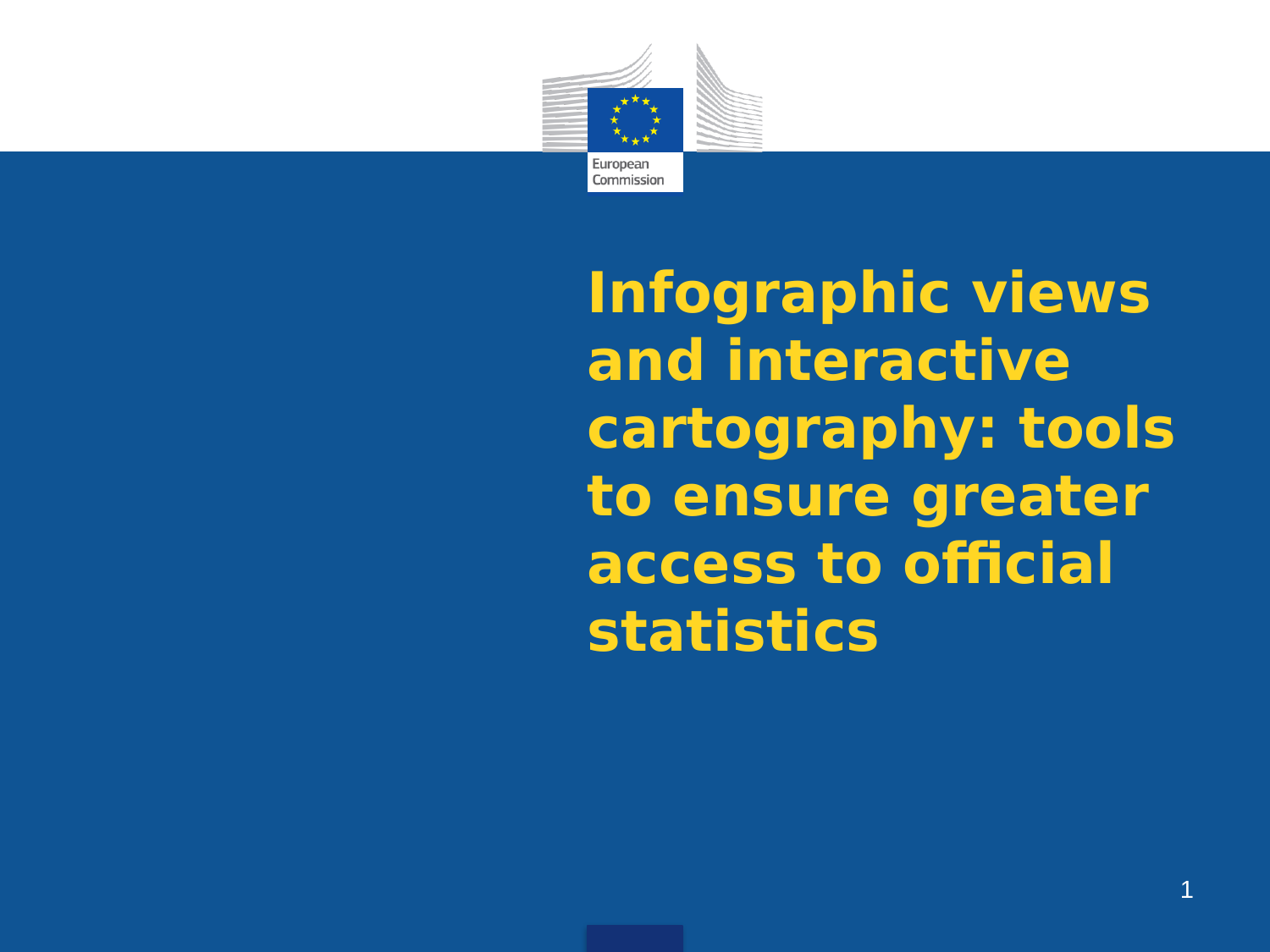

# Infographic views and interactive cartography: tools to ensure greater access to official statistics
1